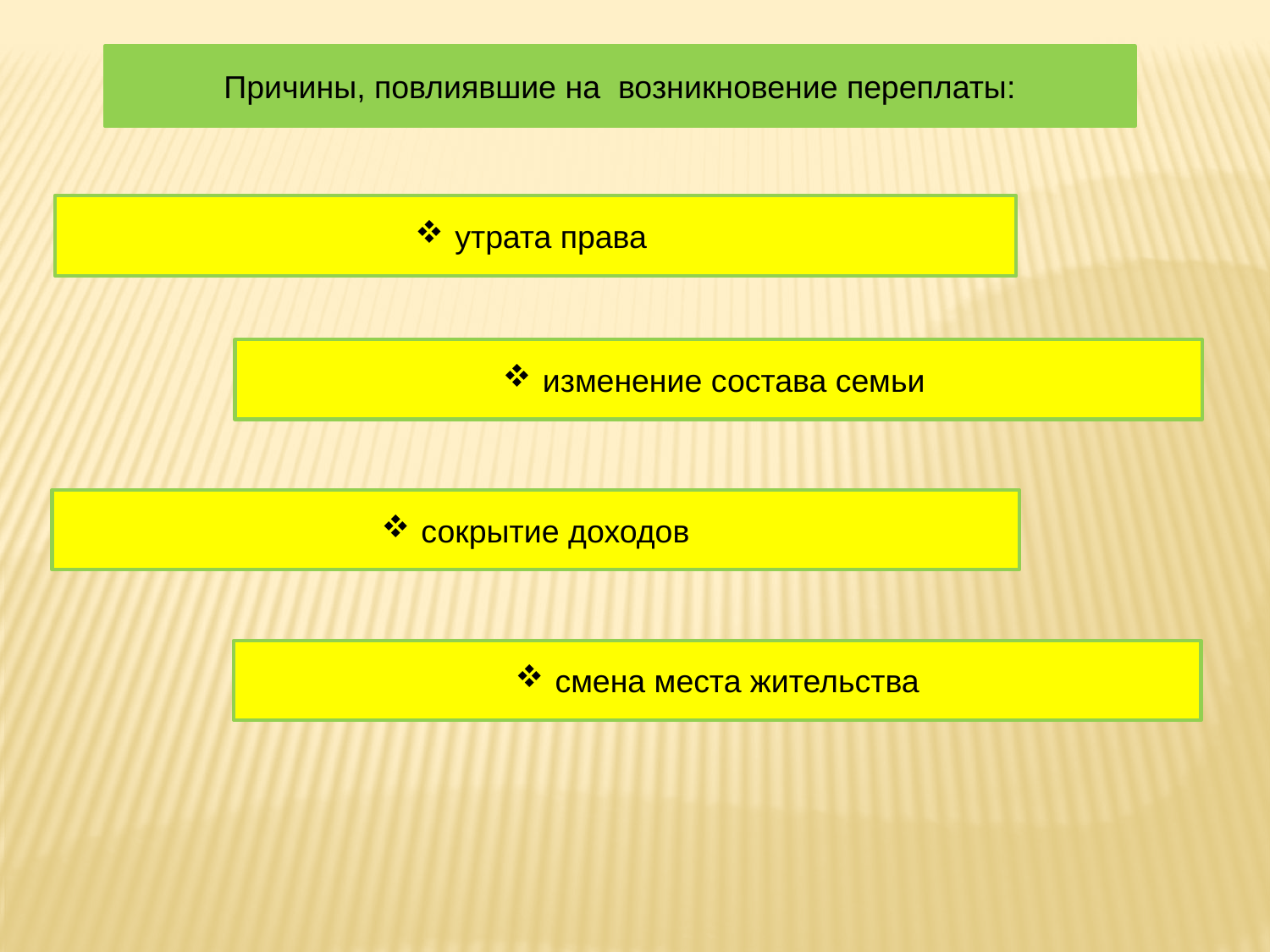

Причины, повлиявшие на  возникновение переплаты:
утрата права
изменение состава семьи
сокрытие доходов
смена места жительства